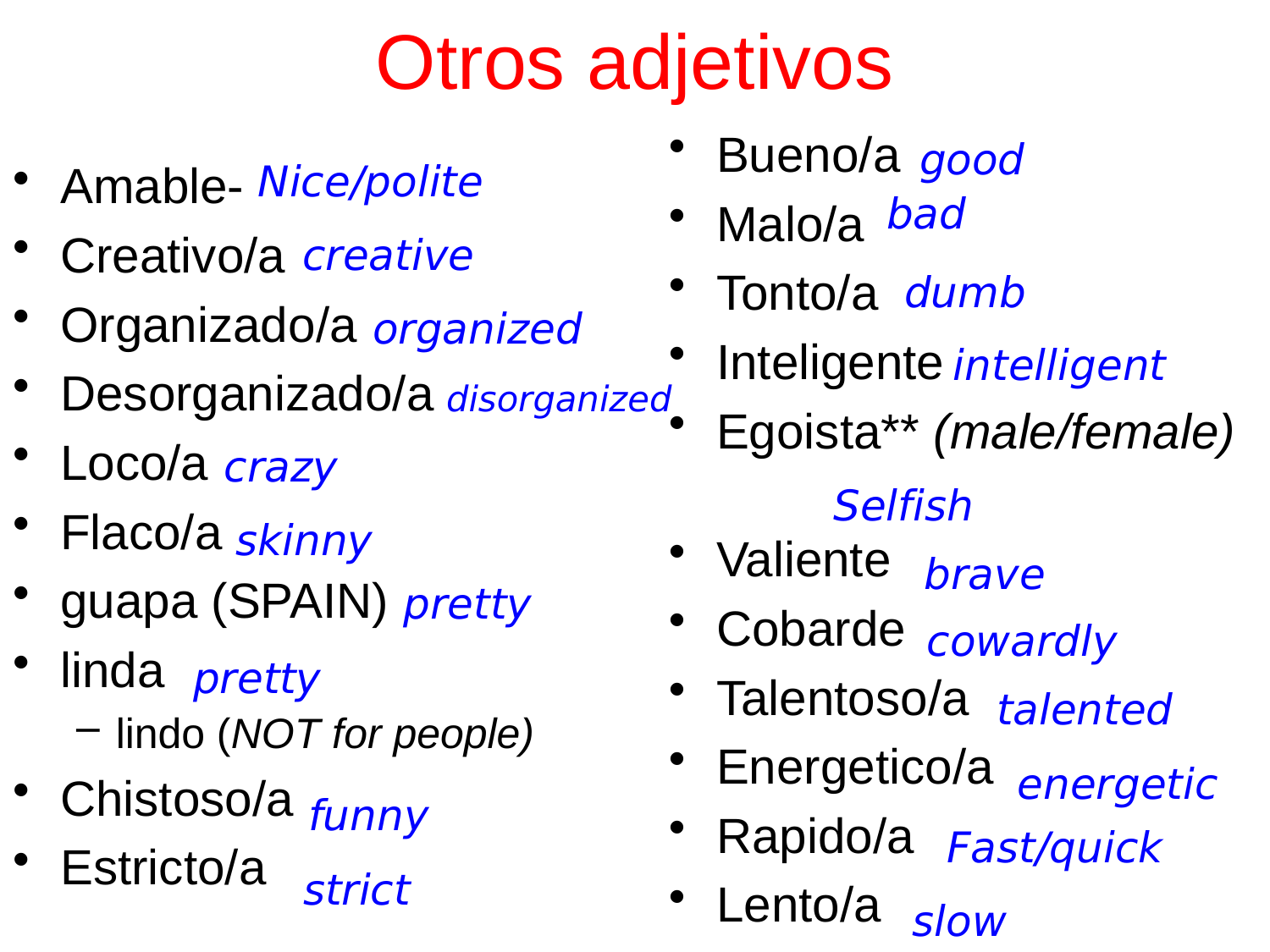

# Otros adjetivos
Bueno/a
Malo/a
Tonto/a
Inteligente
Egoista** (male/female)

Valiente
Cobarde
Talentoso/a
Energetico/a
Rapido/a
Lento/a
good
Amable-
Creativo/a
Organizado/a
Desorganizado/a
Loco/a
Flaco/a
guapa (SPAIN)
linda
lindo (NOT for people)
Chistoso/a
Estricto/a
Nice/polite
bad
creative
dumb
organized
intelligent
disorganized
crazy
Selfish
skinny
brave
pretty
cowardly
pretty
talented
energetic
funny
Fast/quick
strict
slow